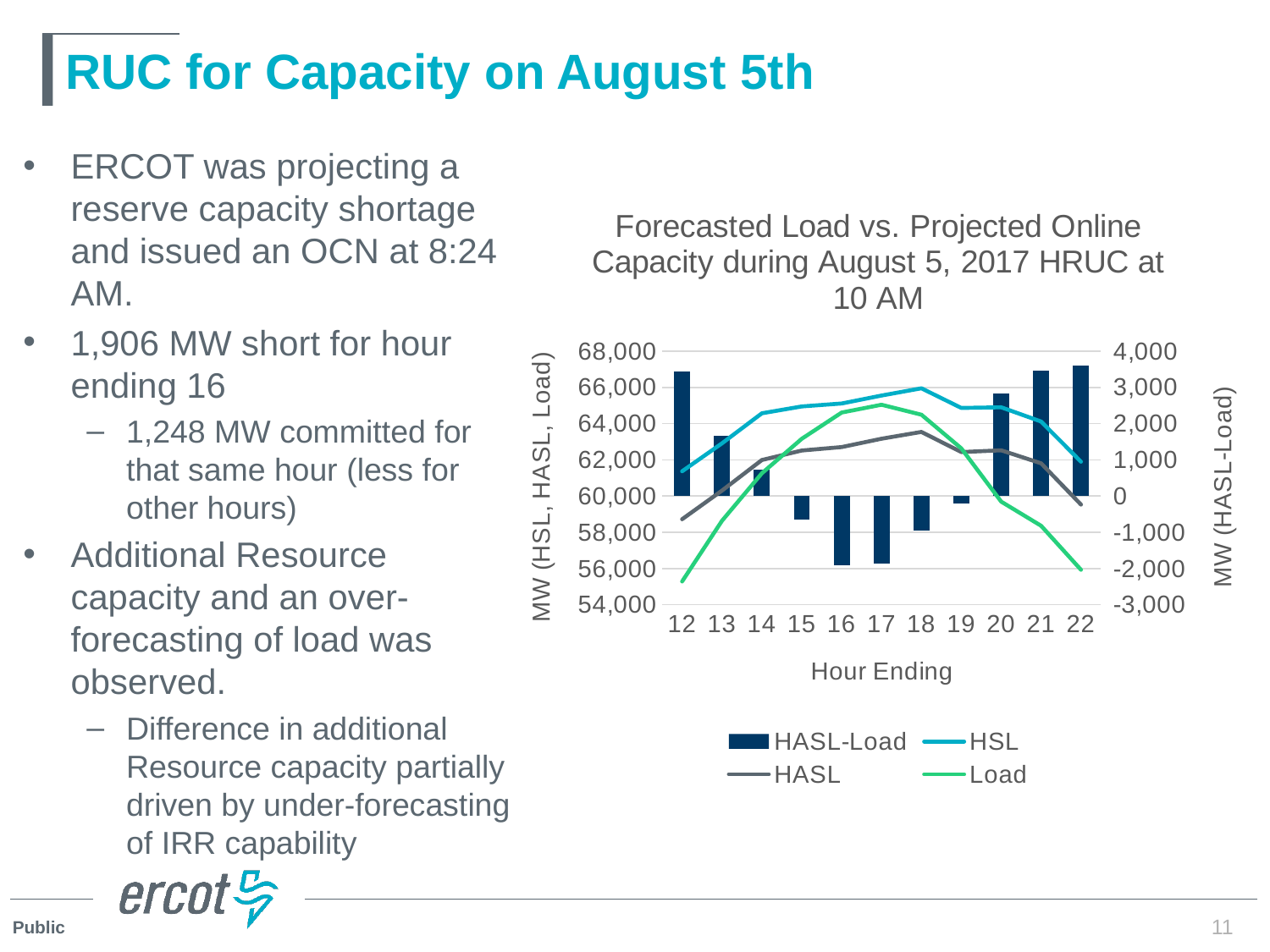

# RUC for Capacity on August 5th
ERCOT was projecting a reserve capacity shortage and issued an OCN at 8:24 AM.
1,906 MW short for hour ending 16
1,248 MW committed for that same hour (less for other hours)
Additional Resource capacity and an over-forecasting of load was observed.
Difference in additional Resource capacity partially driven by under-forecasting of IRR capability

### Chart: Forecasted Load vs. Projected Online Capacity during August 5, 2017 HRUC at 10 AM

| Category |  |  |  |  |
|---|---|---|---|---|
11